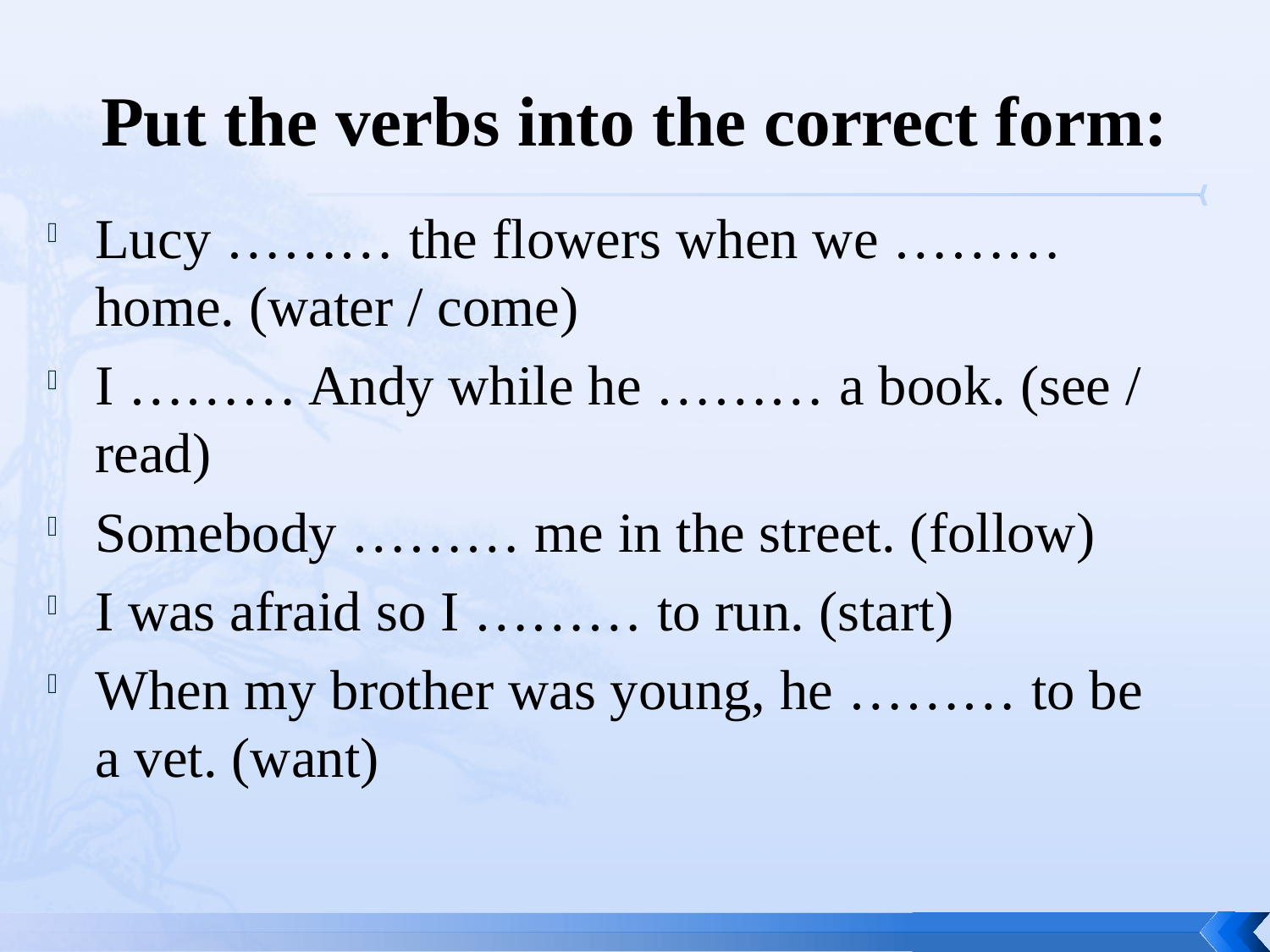

# Put the verbs into the correct form:
Lucy ……… the flowers when we ……… home. (water / come)
I ……… Andy while he ……… a book. (see / read)
Somebody ……… me in the street. (follow)
I was afraid so I ……… to run. (start)
When my brother was young, he ……… to be
a vet. (want)